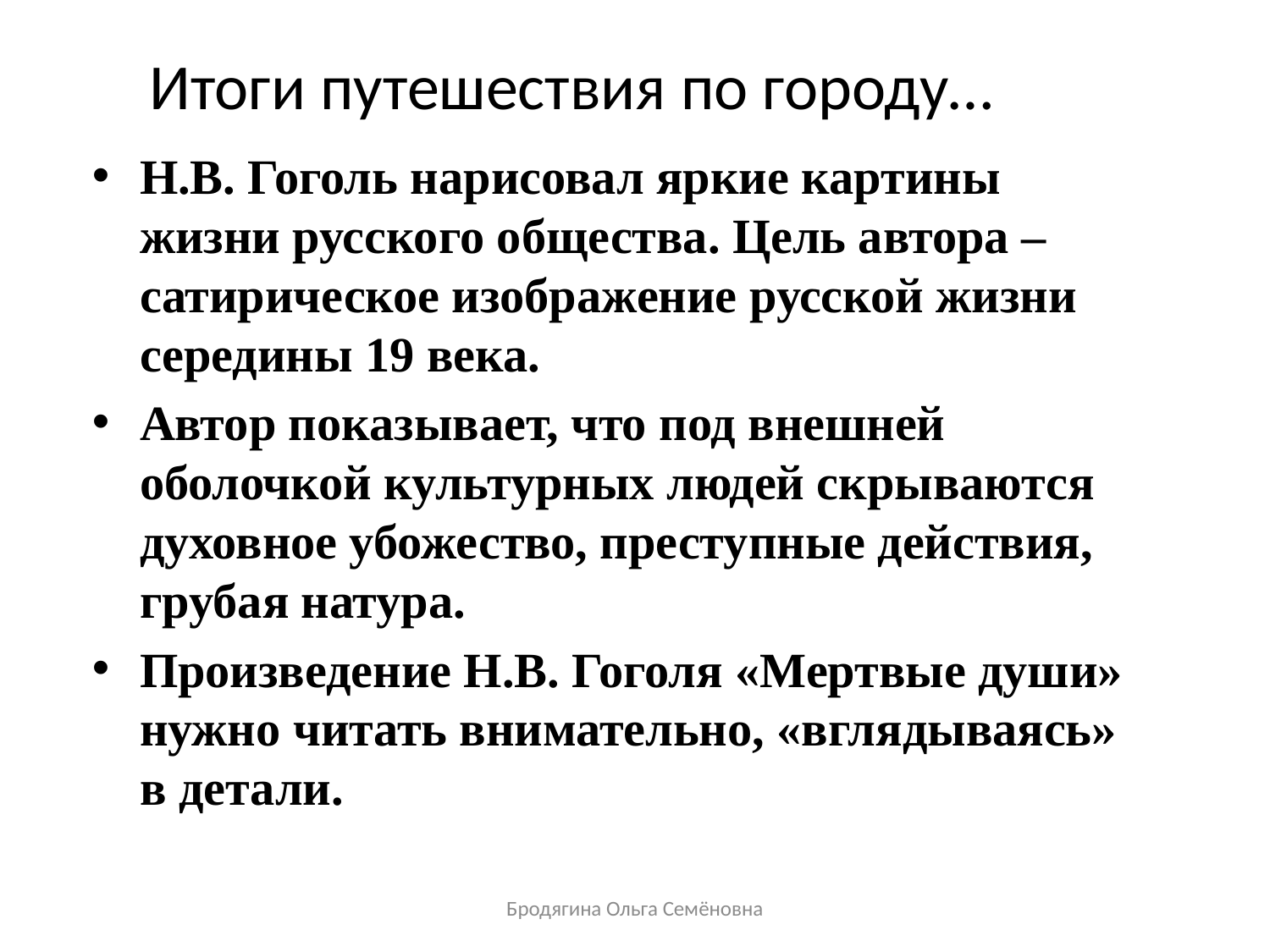

Итоги путешествия по городу…
Н.В. Гоголь нарисовал яркие картины жизни русского общества. Цель автора – сатирическое изображение русской жизни середины 19 века.
Автор показывает, что под внешней оболочкой культурных людей скрываются духовное убожество, преступные действия, грубая натура.
Произведение Н.В. Гоголя «Мертвые души» нужно читать внимательно, «вглядываясь» в детали.
Бродягина Ольга Семёновна